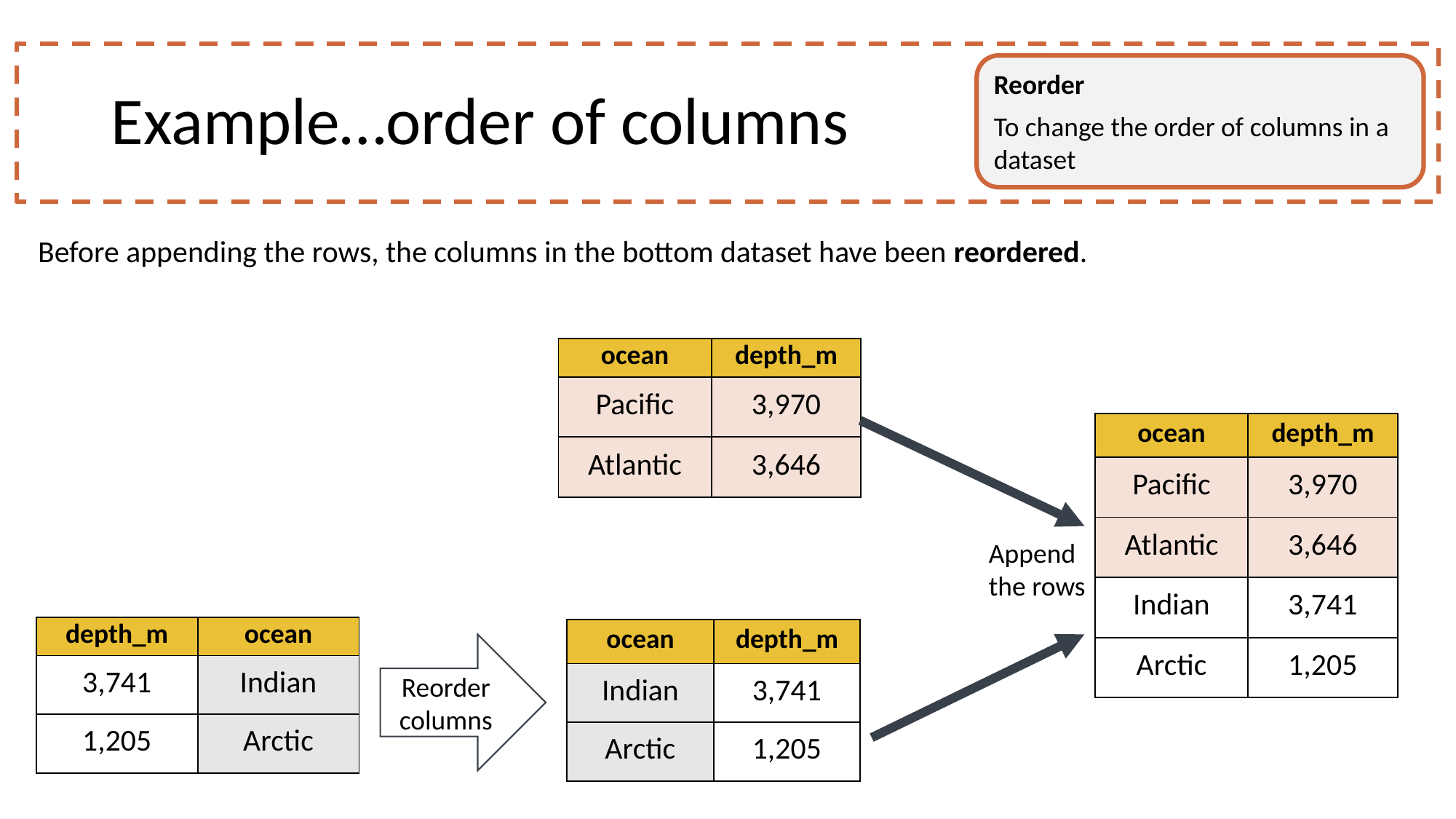

# Example…order of columns
Reorder
To change the order of columns in a dataset
Before appending the rows, the columns in the bottom dataset have been reordered.
| ocean | depth\_m |
| --- | --- |
| Pacific | 3,970 |
| Atlantic | 3,646 |
| ocean | depth\_m |
| --- | --- |
| Pacific | 3,970 |
| Atlantic | 3,646 |
| Indian | 3,741 |
| Arctic | 1,205 |
Append the rows
| depth\_m | ocean |
| --- | --- |
| 3,741 | Indian |
| 1,205 | Arctic |
| ocean |
| --- |
| Indian |
| Arctic |
| depth\_m |
| --- |
| 3,741 |
| 1,205 |
Reorder columns